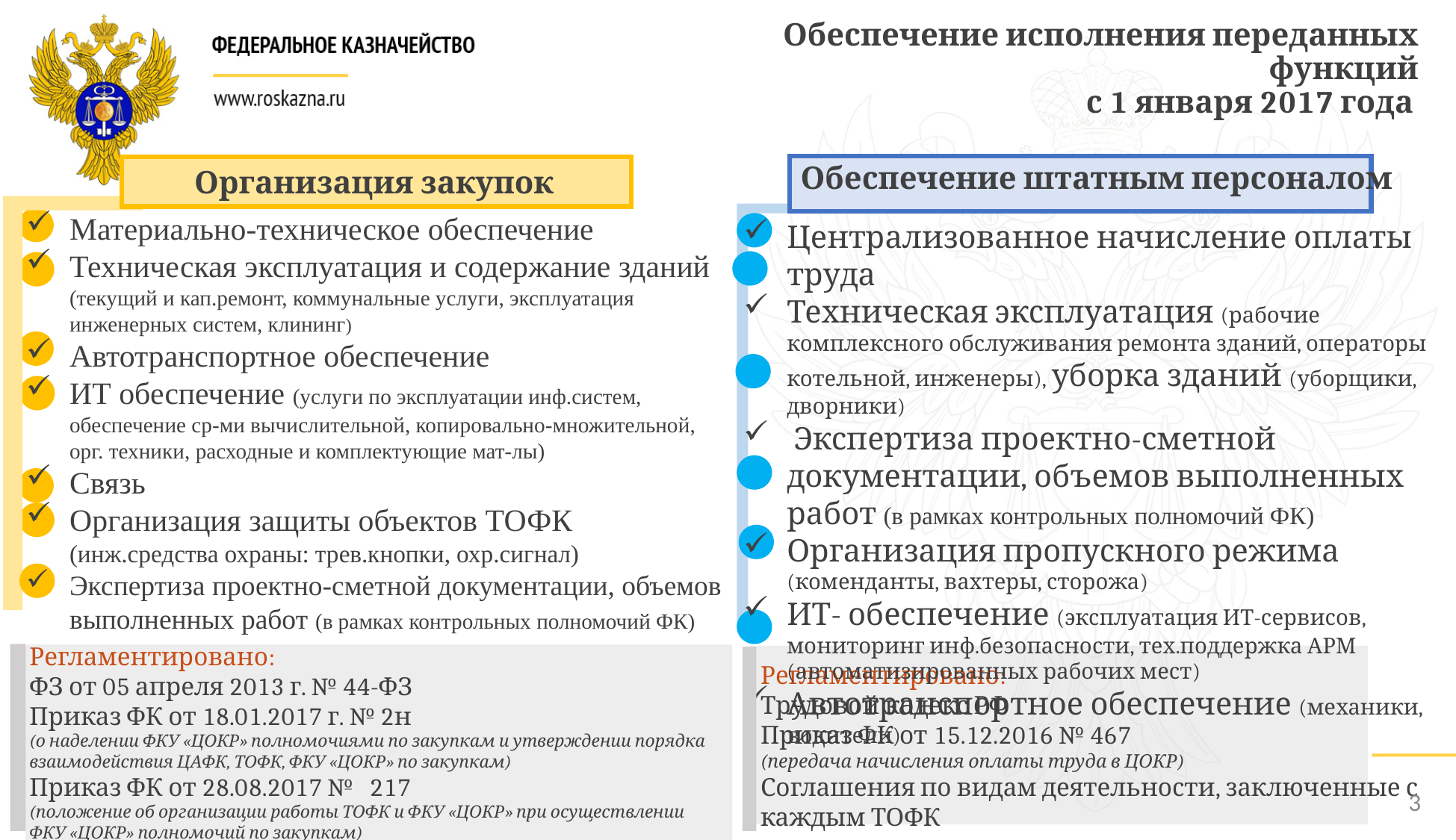

# Обеспечение исполнения переданных функций с 1 января 2017 года
Обеспечение штатным персоналом

Организация закупок
Материально-техническое обеспечение
Техническая эксплуатация и содержание зданий (текущий и кап.ремонт, коммунальные услуги, эксплуатация инженерных систем, клининг)
Автотранспортное обеспечение
ИТ обеспечение (услуги по эксплуатации инф.систем,  обеспечение ср-ми вычислительной, копировально-множительной, орг. техники, расходные и комплектующие мат-лы)
Связь
Организация защиты объектов ТОФК (инж.средства охраны: трев.кнопки, охр.сигнал)
Экспертиза проектно-сметной документации, объемов выполненных работ (в рамках контрольных полномочий ФК)

Централизованное начисление оплаты труда
Техническая эксплуатация (рабочие комплексного обслуживания ремонта зданий, операторы котельной, инженеры), уборка зданий (уборщики, дворники)
 Экспертиза проектно-сметной документации, объемов выполненных работ (в рамках контрольных полномочий ФК)
Организация пропускного режима (коменданты, вахтеры, сторожа)
ИТ- обеспечение (эксплуатация ИТ-сервисов,  мониторинг инф.безопасности, тех.поддержка АРМ (автоматизированных рабочих мест)
Автотранспортное обеспечение (механики, водители)

Регламентировано:
ФЗ от 05 апреля 2013 г. № 44-ФЗ
Приказ ФК от 18.01.2017 г. № 2н
(о наделении ФКУ «ЦОКР» полномочиями по закупкам и утверждении порядка взаимодействия ЦАФК, ТОФК, ФКУ «ЦОКР» по закупкам)
Приказ ФК от 28.08.2017 №   217
(положение об организации работы ТОФК и ФКУ «ЦОКР» при осуществлении ФКУ «ЦОКР» полномочий по закупкам)

Регламентировано:
Трудовой кодекс РФ
Приказ ФК от 15.12.2016 № 467
(передача начисления оплаты труда в ЦОКР)
Соглашения по видам деятельности, заключенные с каждым ТОФК
3